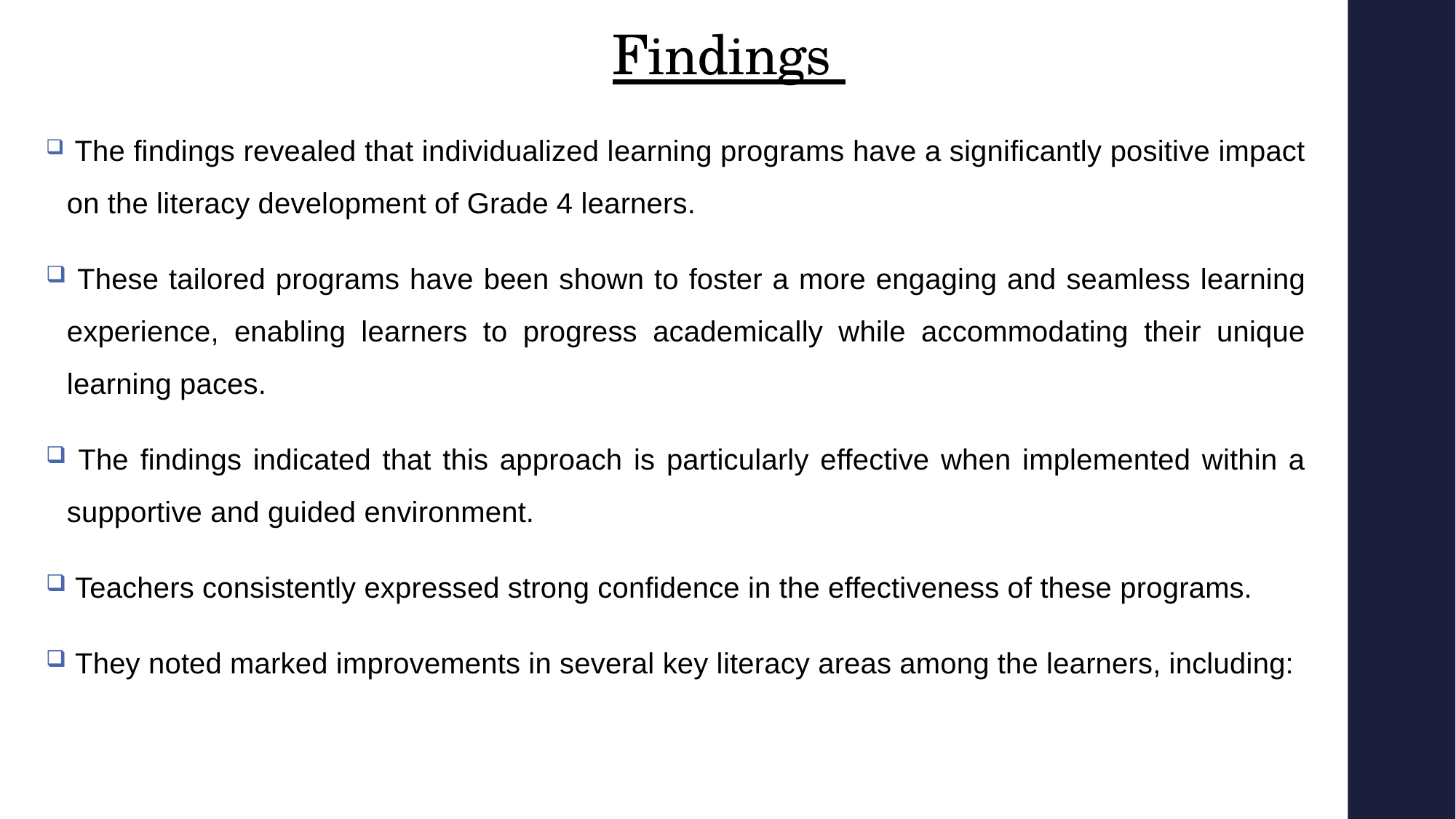

# Findings
 The findings revealed that individualized learning programs have a significantly positive impact on the literacy development of Grade 4 learners.
 These tailored programs have been shown to foster a more engaging and seamless learning experience, enabling learners to progress academically while accommodating their unique learning paces.
 The findings indicated that this approach is particularly effective when implemented within a supportive and guided environment.
 Teachers consistently expressed strong confidence in the effectiveness of these programs.
 They noted marked improvements in several key literacy areas among the learners, including: